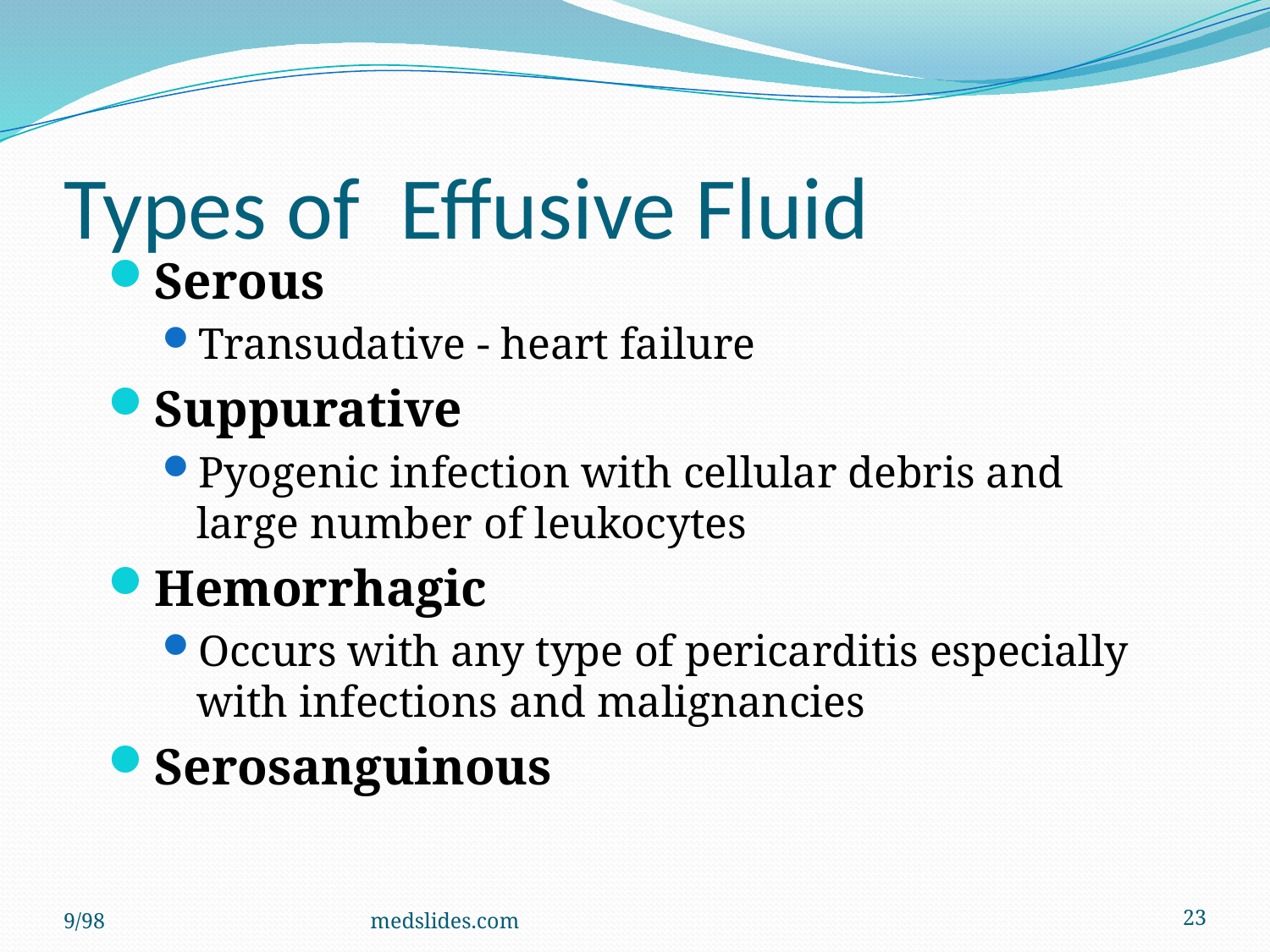

# Types of  Effusive Fluid
Serous
Transudative - heart failure
Suppurative
Pyogenic infection with cellular debris and large number of leukocytes
Hemorrhagic
Occurs with any type of pericarditis especially with infections and malignancies
Serosanguinous
9/98
medslides.com
23